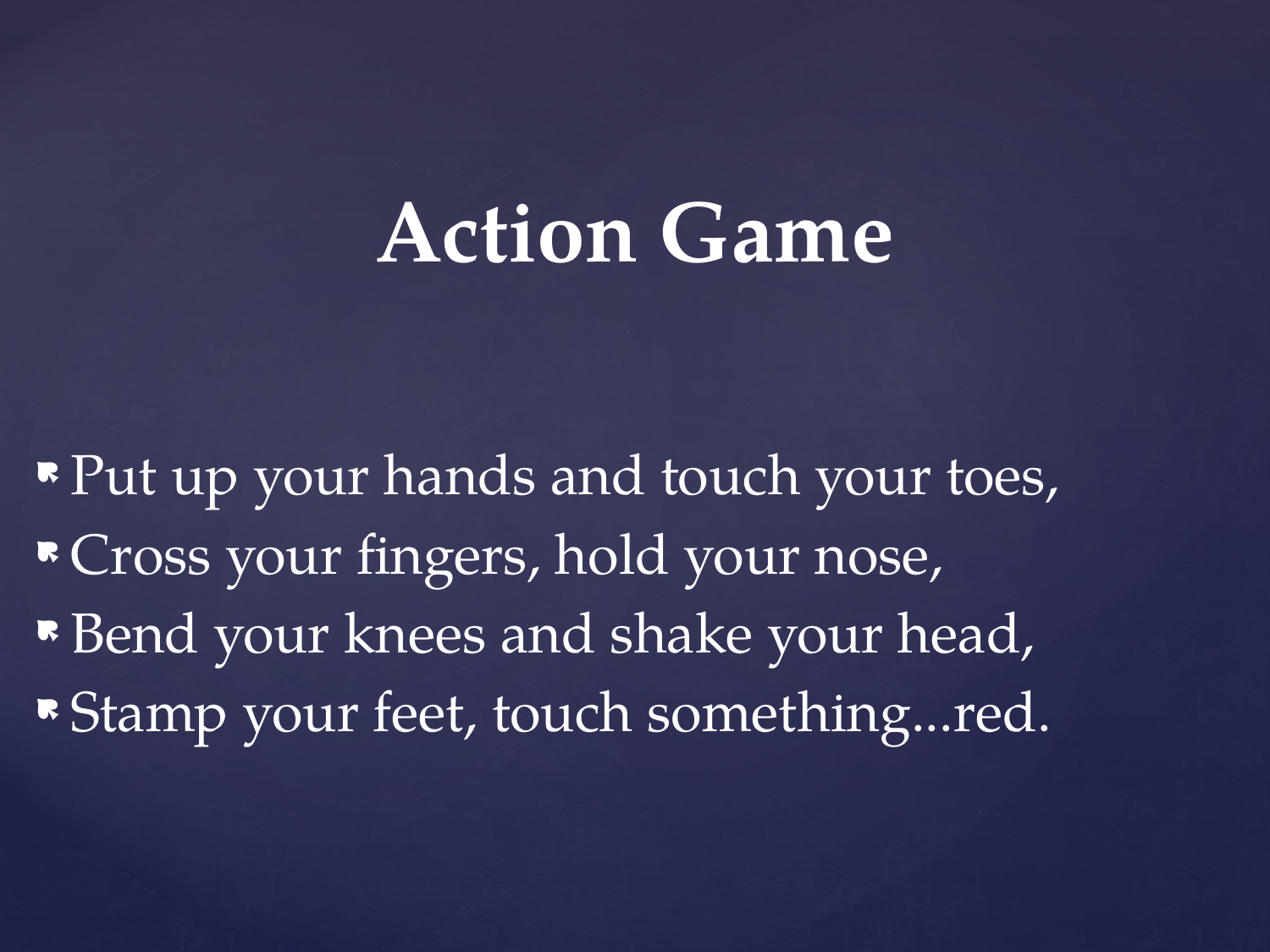

# Action Game

Put up your hands and touch your toes,
Cross your fingers, hold your nose,
Bend your knees and shake your head,
Stamp your feet, touch something...red.